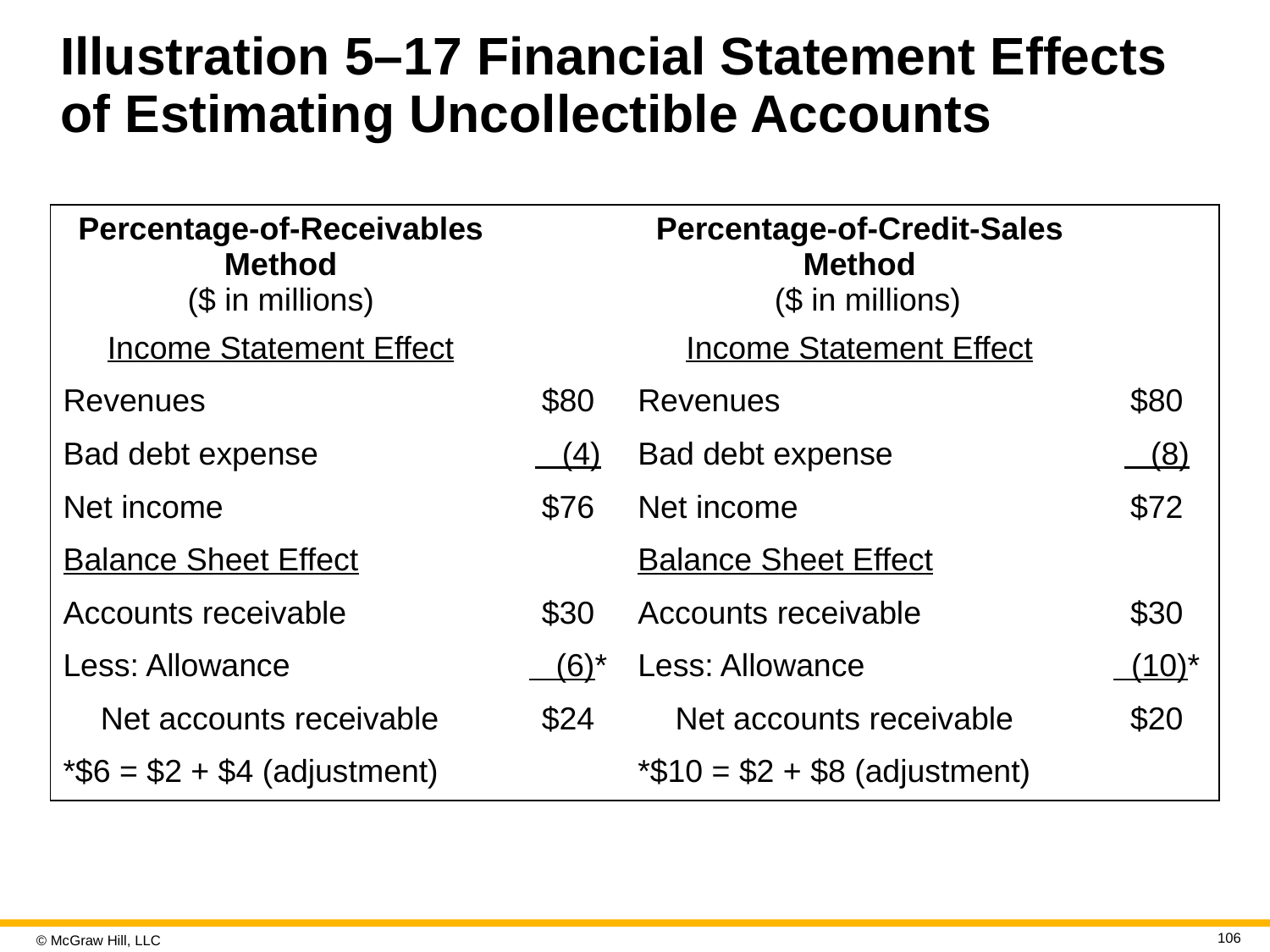

# Illustration 5–17 Financial Statement Effects of Estimating Uncollectible Accounts
| Percentage-of-Receivables Method ($ in millions) |  | Percentage-of-Credit-Sales Method ($ in millions) |  |
| --- | --- | --- | --- |
| Income Statement Effect |  | Income Statement Effect |  |
| Revenues | $80 | Revenues | $80 |
| Bad debt expense | (4) | Bad debt expense | (8) |
| Net income | $76 | Net income | $72 |
| Balance Sheet Effect |  | Balance Sheet Effect |  |
| Accounts receivable | $30 | Accounts receivable | $30 |
| Less: Allowance | (6)\* | Less: Allowance | (10)\* |
| Net accounts receivable | $24 | Net accounts receivable | $20 |
| \*$6 = $2 + $4 (adjustment) |  | \*$10 = $2 + $8 (adjustment) |  |
106